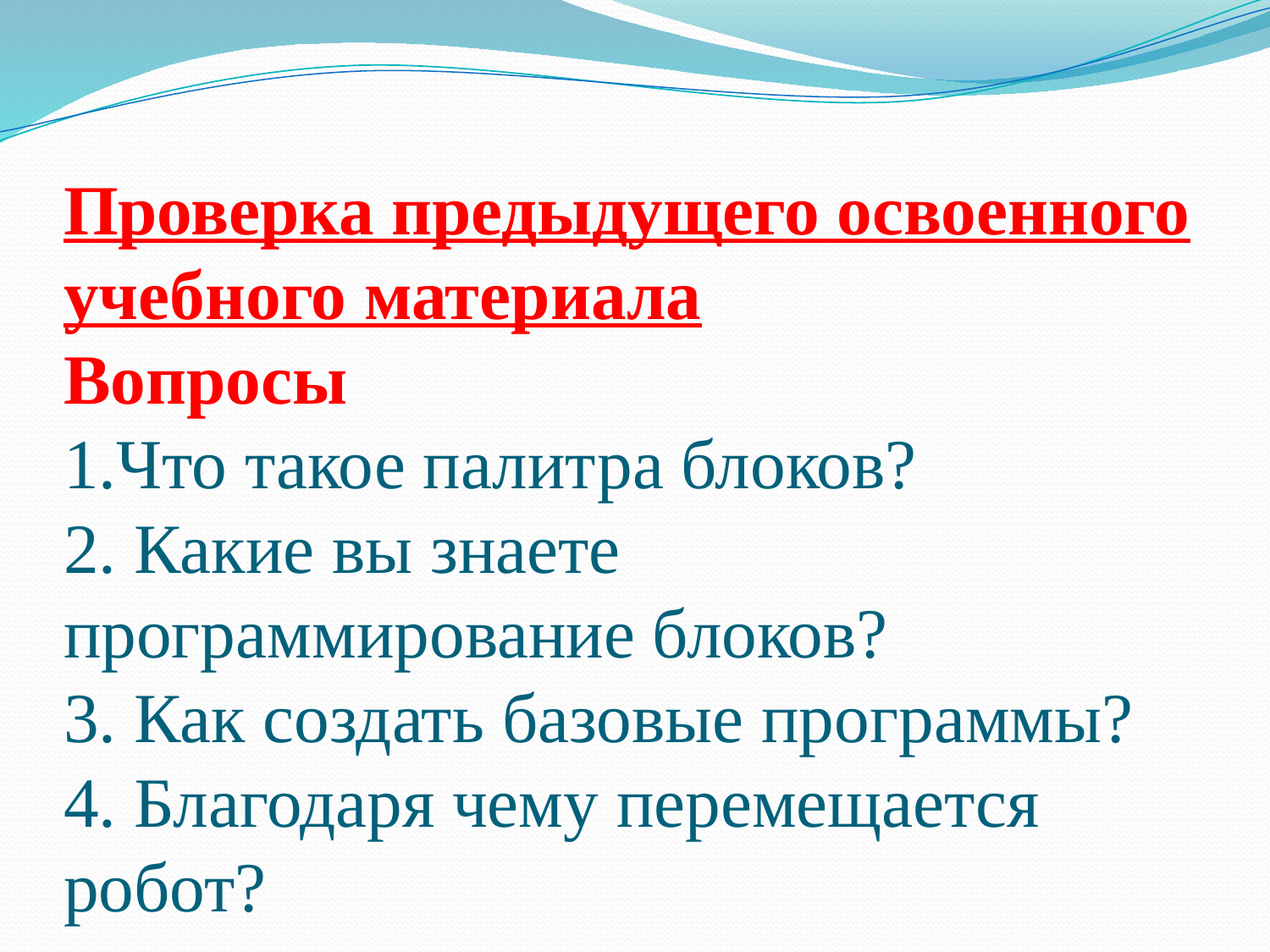

# Проверка предыдущего освоенного учебного материала Вопросы 1.Что такое палитра блоков? 2. Какие вы знаете программирование блоков? 3. Как создать базовые программы? 4. Благодаря чему перемещается робот?